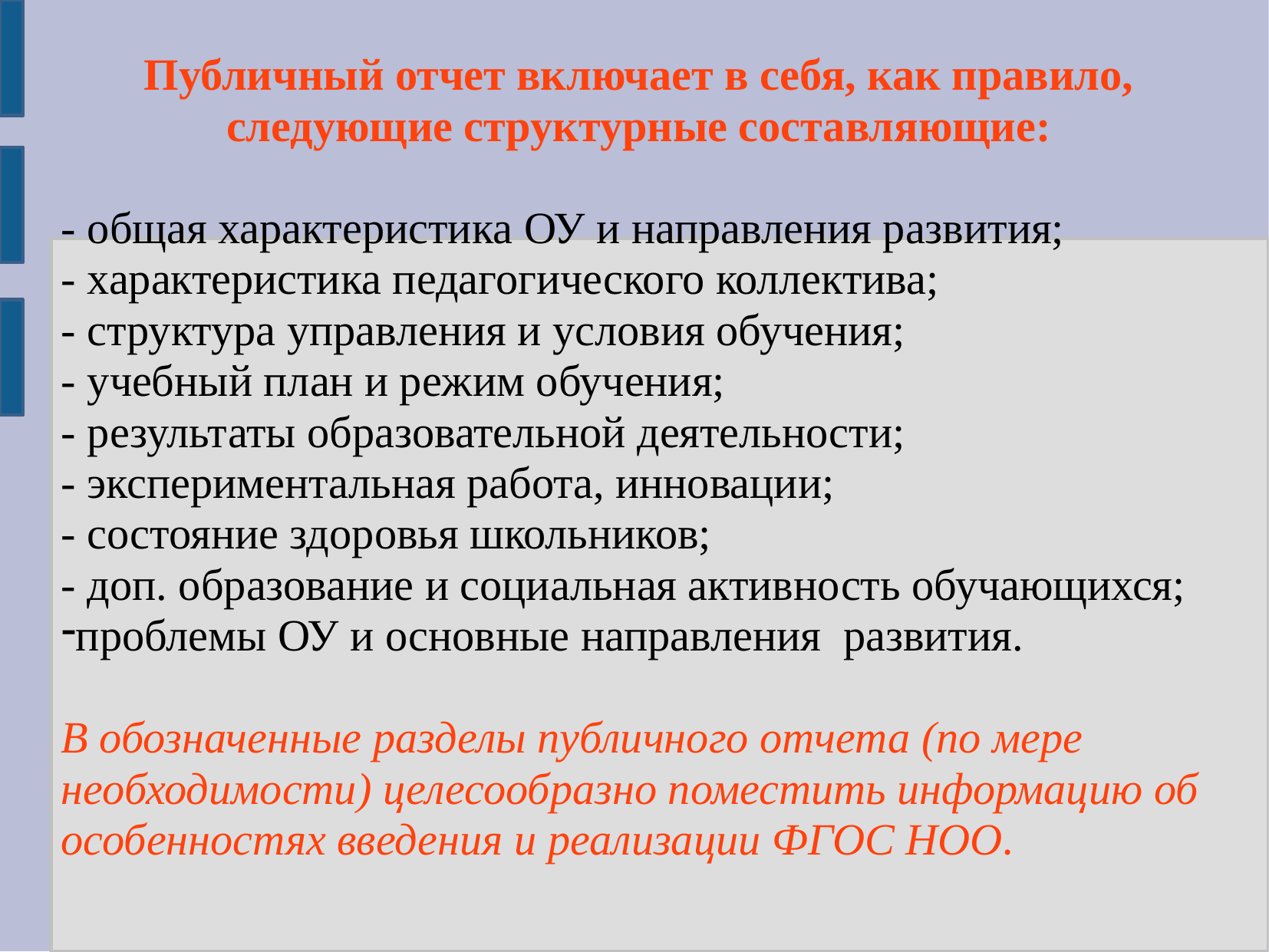

Публичный отчет включает в себя, как правило, следующие структурные составляющие:

- общая характеристика ОУ и направления развития;
- характеристика педагогического коллектива;
- структура управления и условия обучения;
- учебный план и режим обучения;
- результаты образовательной деятельности;
- экспериментальная работа, инновации;
- состояние здоровья школьников;
- доп. образование и социальная активность обучающихся;
проблемы ОУ и основные направления  развития.

В обозначенные разделы публичного отчета (по мере необходимости) целесообразно поместить информацию об особенностях введения и реализации ФГОС НОО.